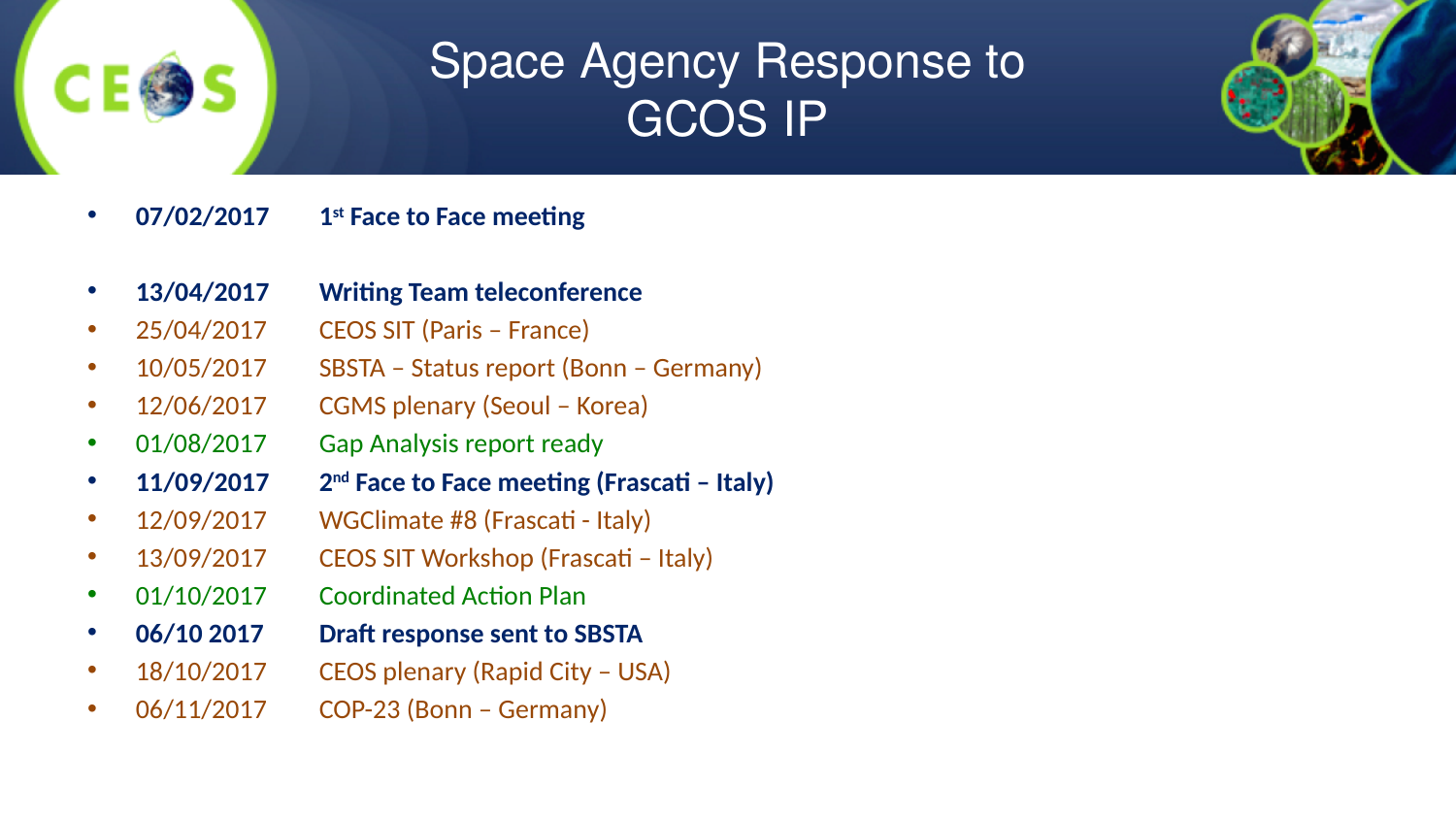

# Space Agency Response to GCOS IP
07/02/2017		1st Face to Face meeting

13/04/2017		Writing Team teleconference
25/04/2017		CEOS SIT (Paris – France)
10/05/2017		SBSTA – Status report (Bonn – Germany)
12/06/2017		CGMS plenary (Seoul – Korea)
01/08/2017		Gap Analysis report ready
11/09/2017		2nd Face to Face meeting (Frascati – Italy)
12/09/2017		WGClimate #8 (Frascati - Italy)
13/09/2017		CEOS SIT Workshop (Frascati – Italy)
01/10/2017		Coordinated Action Plan
06/10 2017		Draft response sent to SBSTA
18/10/2017		CEOS plenary (Rapid City – USA)
06/11/2017		COP-23 (Bonn – Germany)